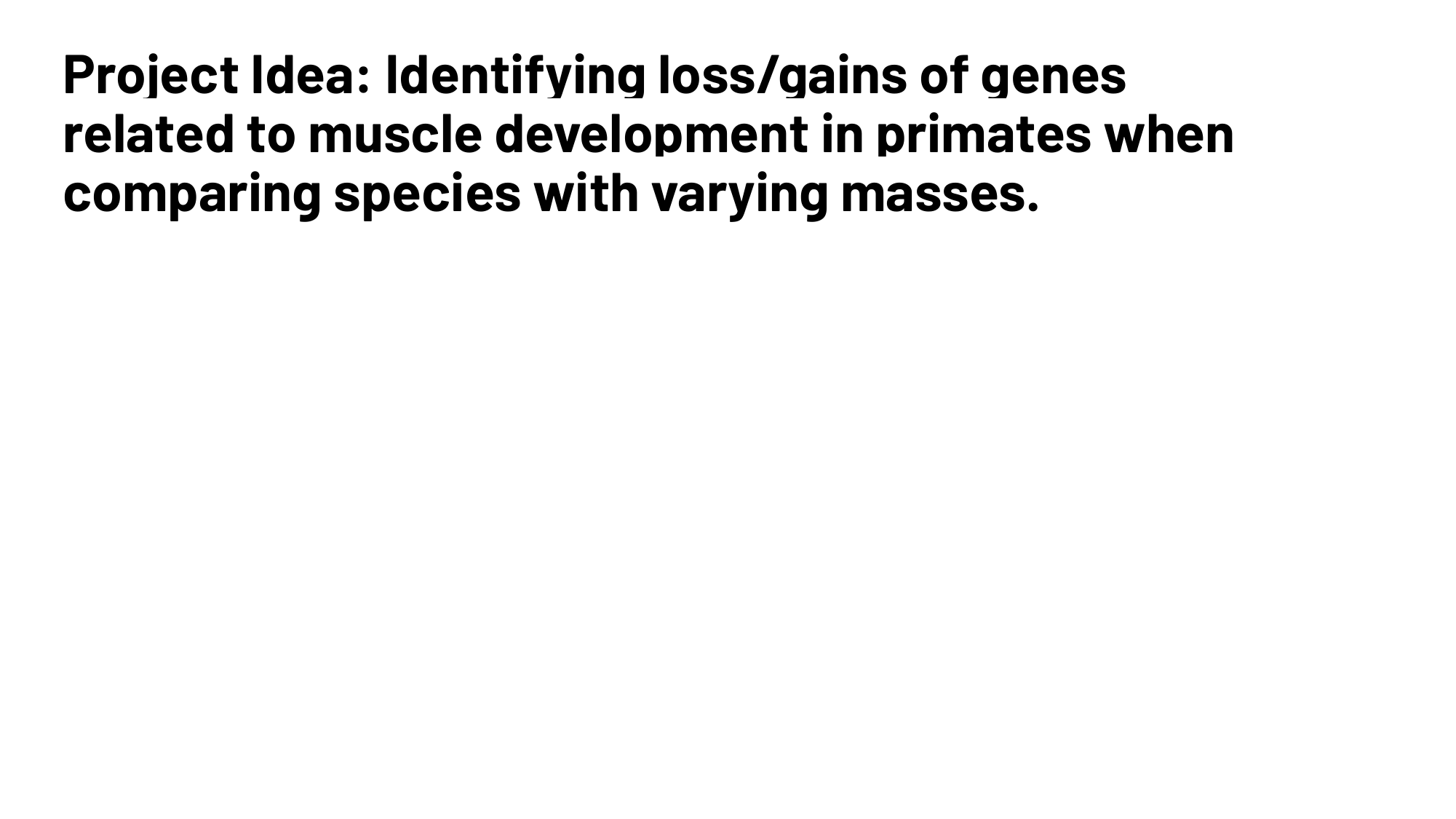

# Project Idea: Identifying loss/gains of genes related to muscle development in primates when comparing species with varying masses.